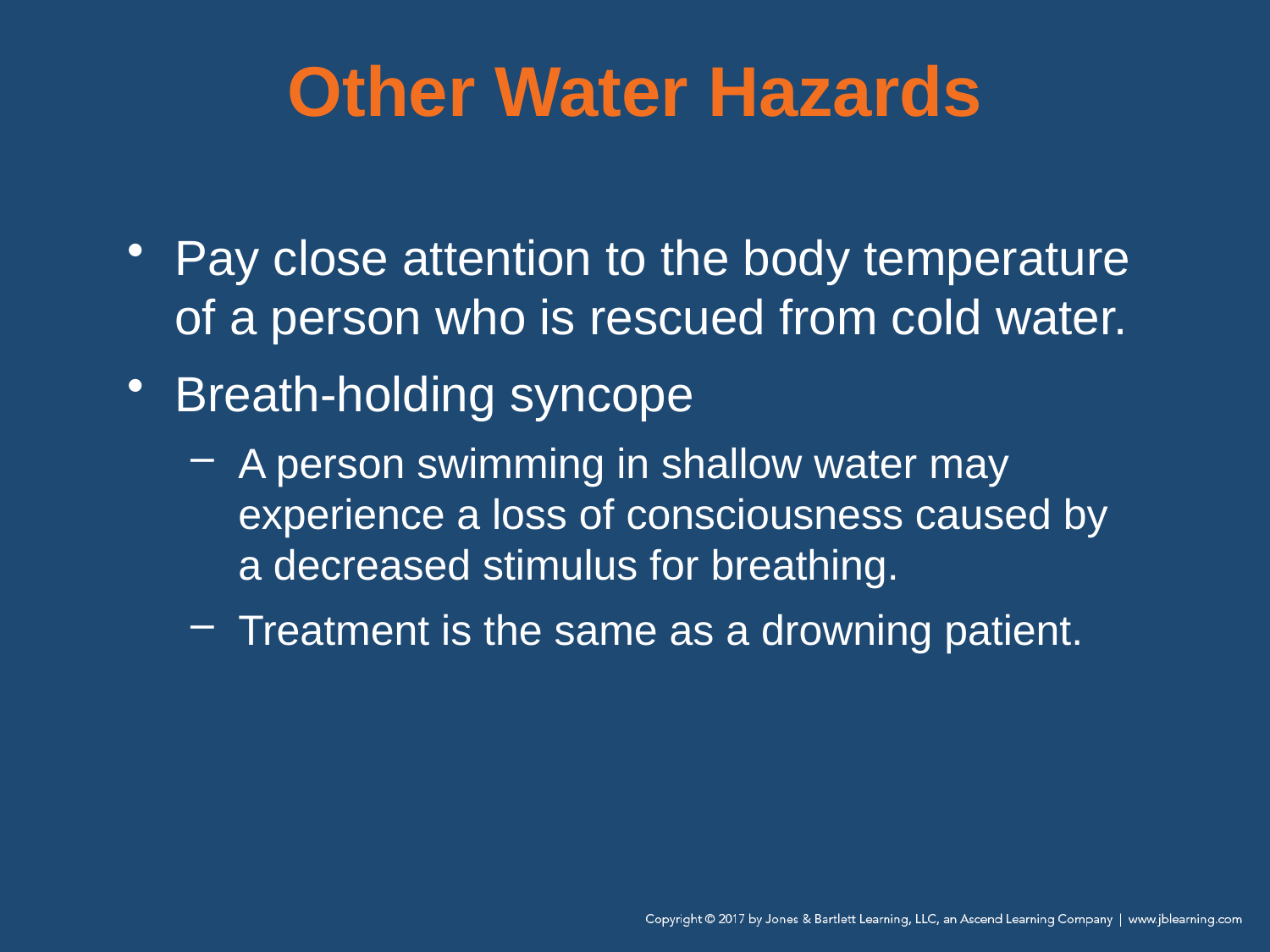

# Other Water Hazards
Pay close attention to the body temperature of a person who is rescued from cold water.
Breath-holding syncope
A person swimming in shallow water may experience a loss of consciousness caused by a decreased stimulus for breathing.
Treatment is the same as a drowning patient.